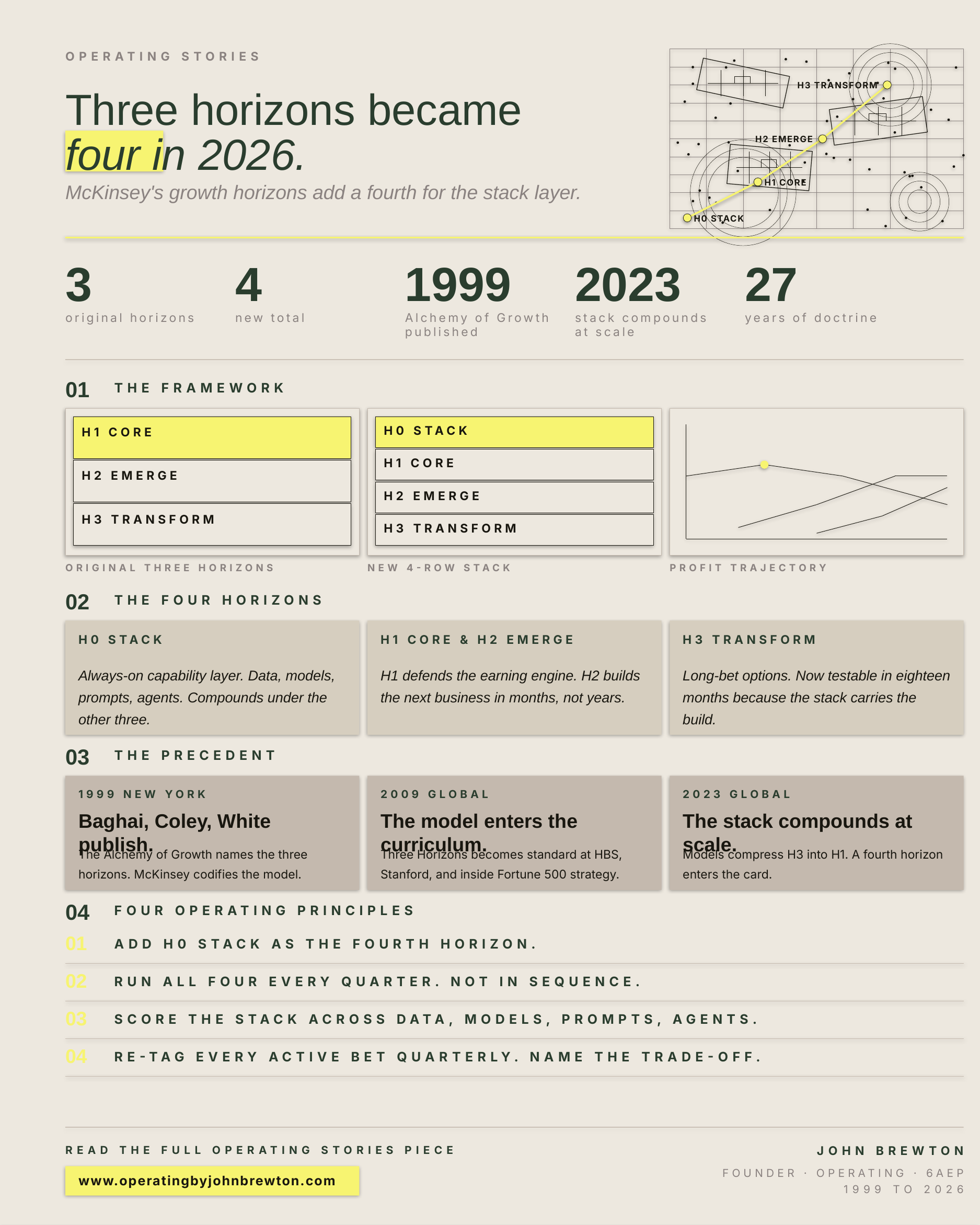

OPERATING STORIES

H3 TRANSFORM

Three horizons became

four in 2026.

H2 EMERGE

H1 CORE

McKinsey's growth horizons add a fourth for the stack layer.

H0 STACK

3
4
1999
2023
27
original horizons
new total
Alchemy of Growth published
stack compounds at scale
years of doctrine

01
THE FRAMEWORK

H0 STACK
H1 CORE

H1 CORE

H2 EMERGE

H2 EMERGE

H3 TRANSFORM

H3 TRANSFORM
ORIGINAL THREE HORIZONS
NEW 4-ROW STACK
PROFIT TRAJECTORY
02
THE FOUR HORIZONS

H0 STACK
H1 CORE & H2 EMERGE
H3 TRANSFORM
Always-on capability layer. Data, models, prompts, agents. Compounds under the other three.
H1 defends the earning engine. H2 builds the next business in months, not years.
Long-bet options. Now testable in eighteen months because the stack carries the build.
03
THE PRECEDENT

1999 NEW YORK
2009 GLOBAL
2023 GLOBAL
Baghai, Coley, White publish.
The model enters the curriculum.
The stack compounds at scale.
The Alchemy of Growth names the three horizons. McKinsey codifies the model.
Three Horizons becomes standard at HBS, Stanford, and inside Fortune 500 strategy.
Models compress H3 into H1. A fourth horizon enters the card.
04
FOUR OPERATING PRINCIPLES
01
ADD H0 STACK AS THE FOURTH HORIZON.
02
RUN ALL FOUR EVERY QUARTER. NOT IN SEQUENCE.
03
SCORE THE STACK ACROSS DATA, MODELS, PROMPTS, AGENTS.
04
RE-TAG EVERY ACTIVE BET QUARTERLY. NAME THE TRADE-OFF.

READ THE FULL OPERATING STORIES PIECE
JOHN BREWTON

FOUNDER · OPERATING · 6AEP
www.operatingbyjohnbrewton.com
1999 TO 2026